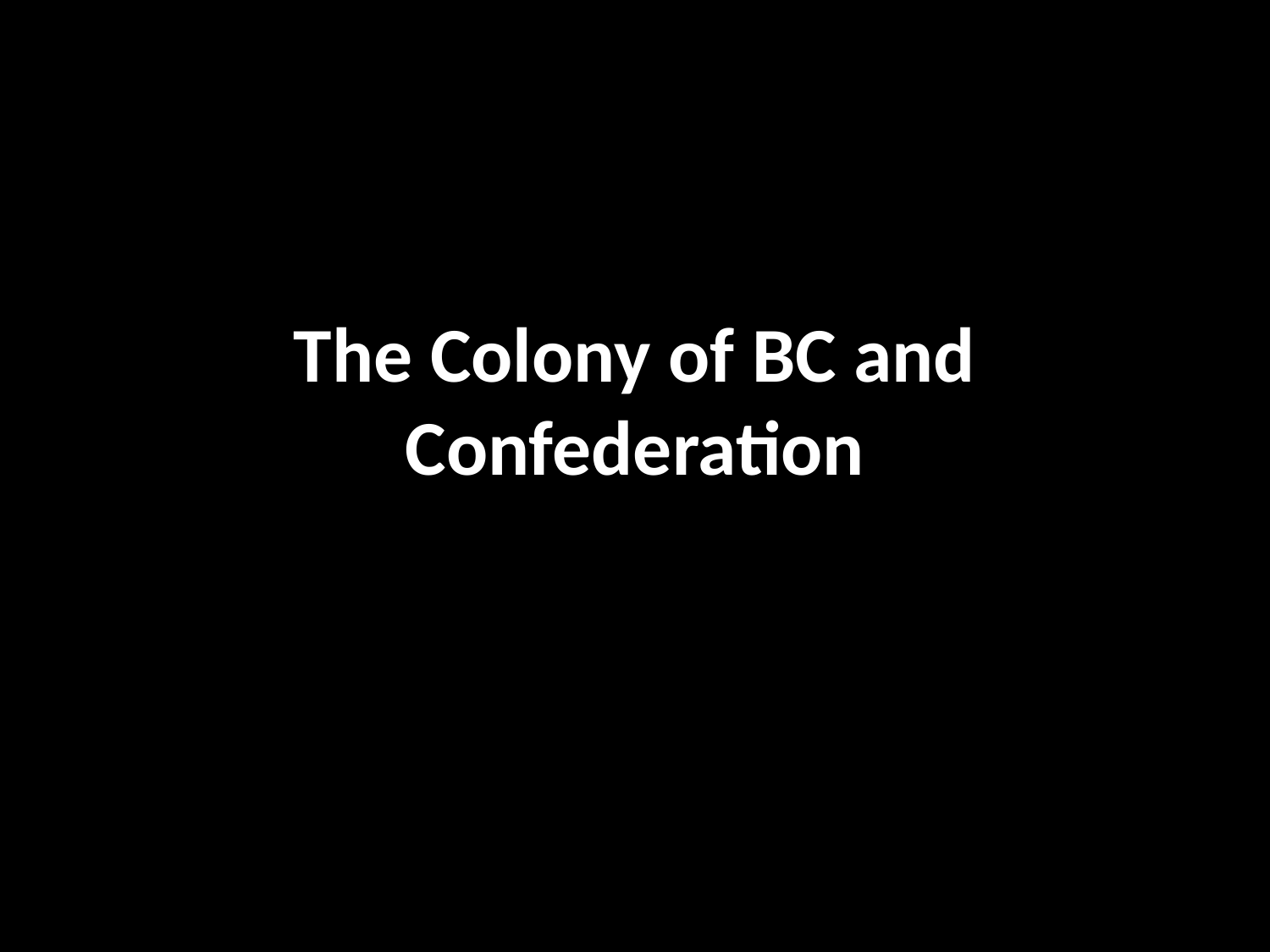

# The Colony of BC and Confederation